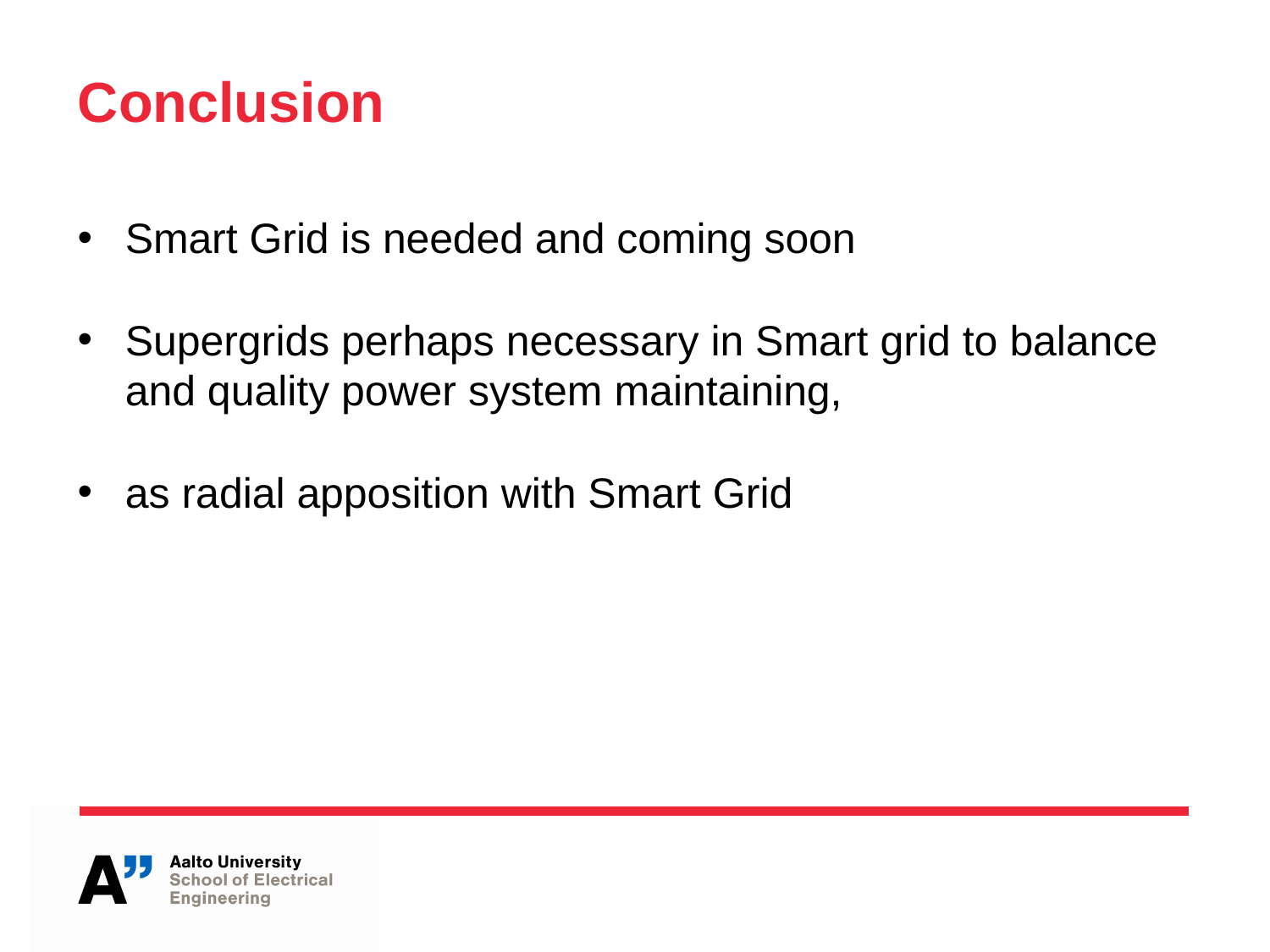

# Conclusion
Smart Grid is needed and coming soon

Supergrids perhaps necessary in Smart grid to balance and quality power system maintaining,

as radial apposition with Smart Grid